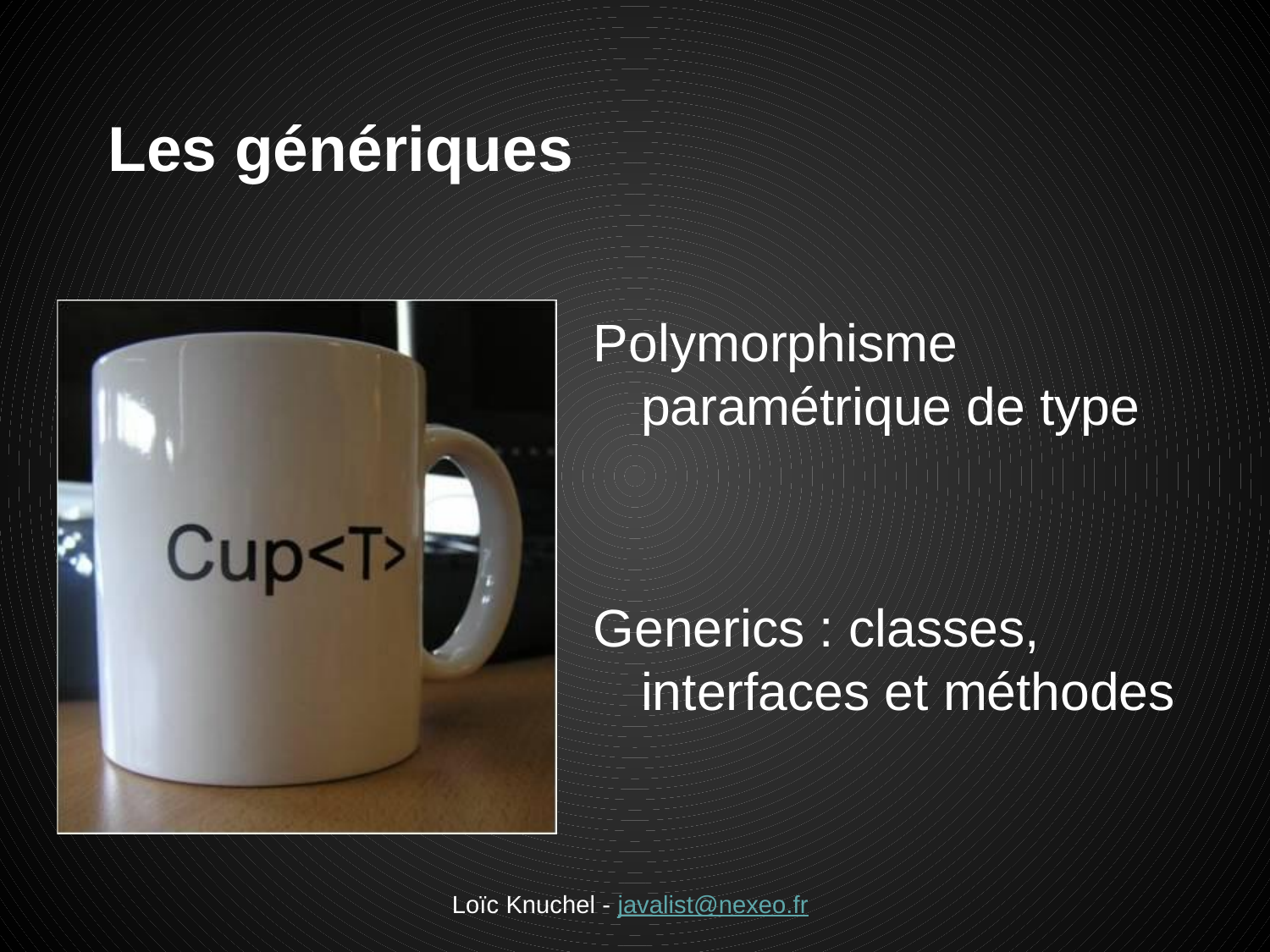

# Les génériques

Polymorphisme paramétrique de type

Generics : classes, interfaces et méthodes

Loïc Knuchel - javalist@nexeo.fr